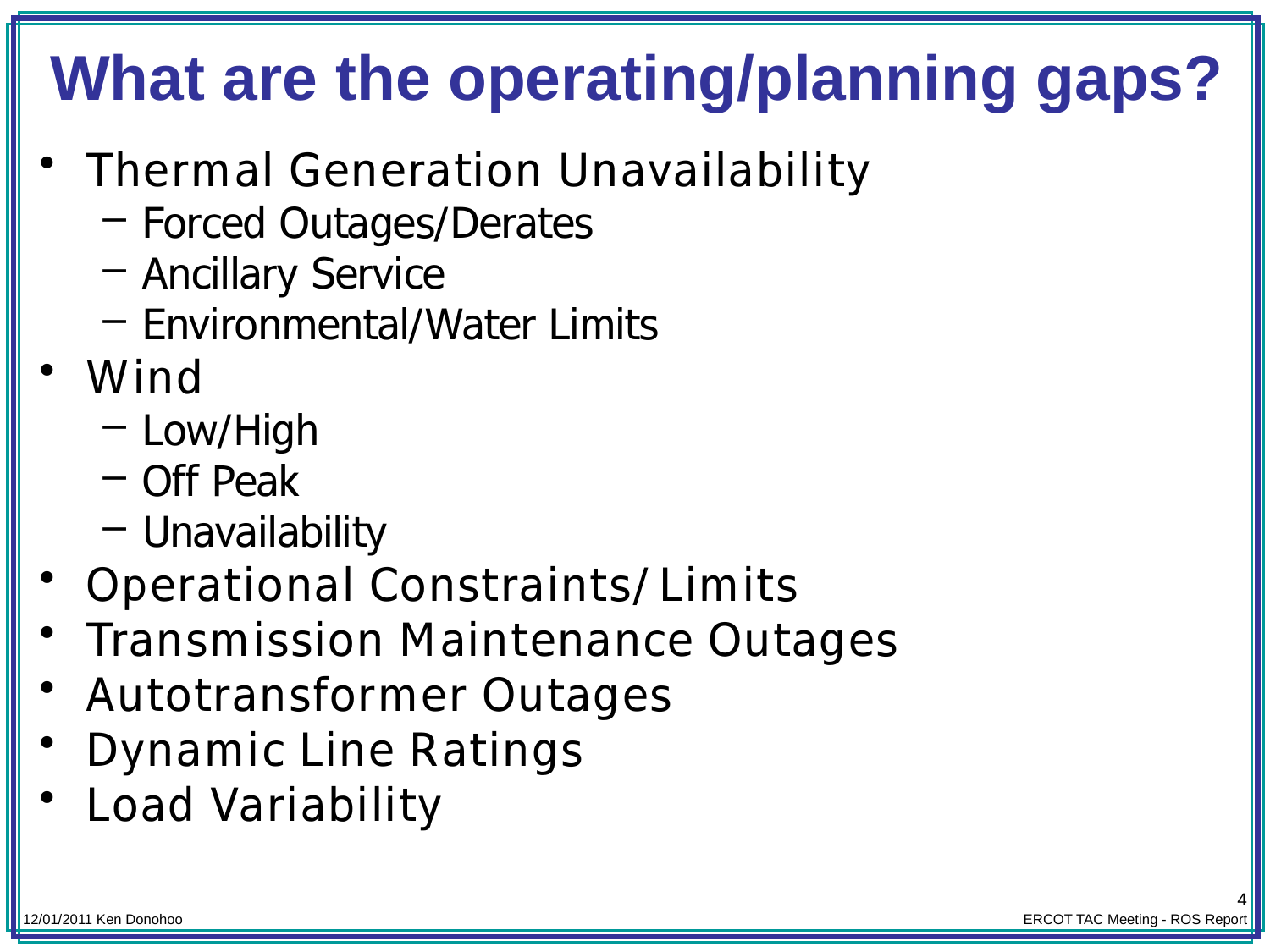

# What are the operating/planning gaps?
Thermal Generation Unavailability
Forced Outages/Derates
Ancillary Service
Environmental/Water Limits
Wind
Low/High
Off Peak
Unavailability
Operational Constraints/Limits
Transmission Maintenance Outages
Autotransformer Outages
Dynamic Line Ratings
Load Variability

4
12/01/2011 Ken Donohoo
ERCOT TAC Meeting - ROS Report